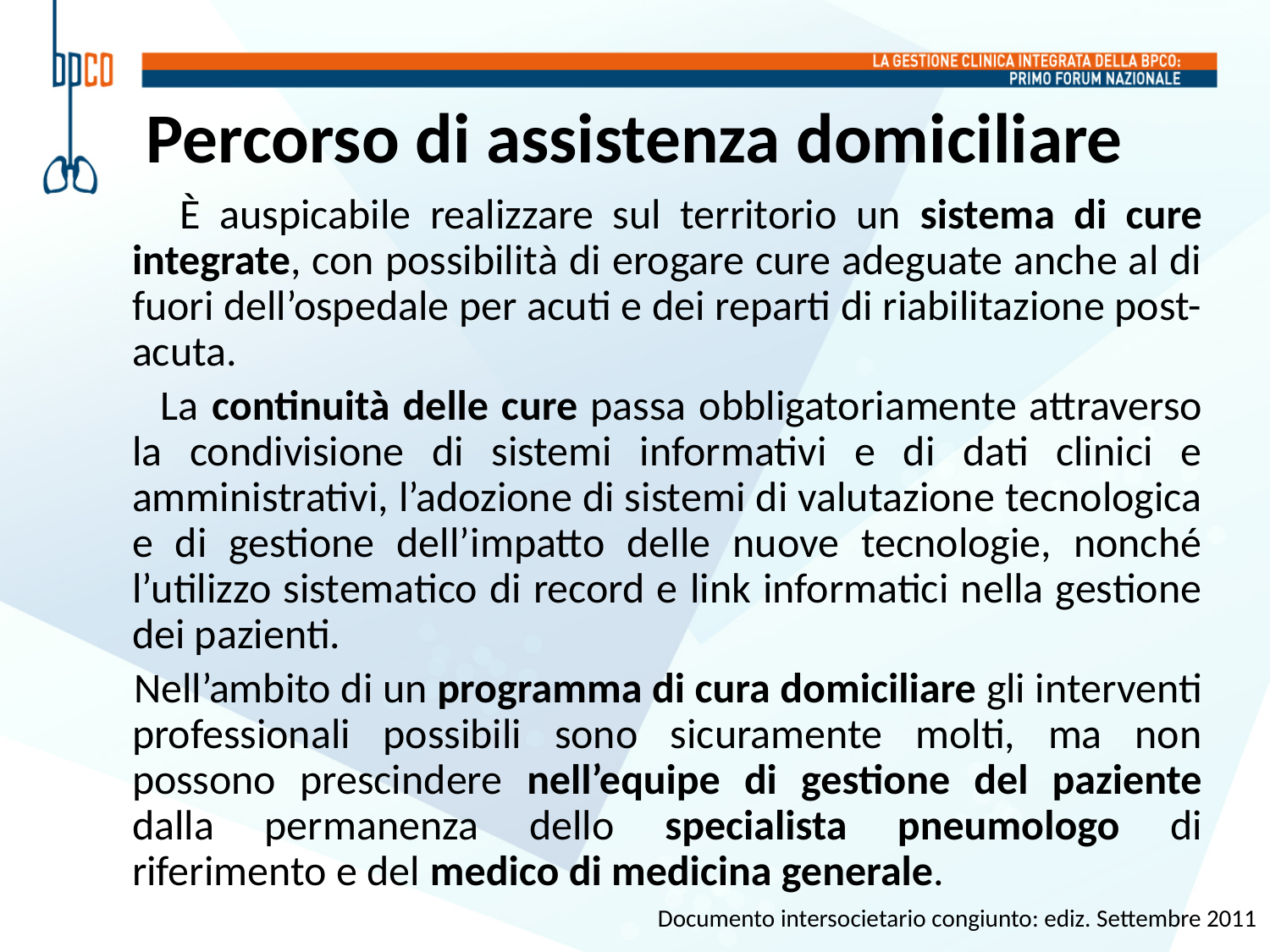

# Percorso di assistenza domiciliare
     È auspicabile realizzare sul territorio un sistema di cure integrate, con possibilità di erogare cure adeguate anche al di fuori dell’ospedale per acuti e dei reparti di riabilitazione post-acuta.
      La continuità delle cure passa obbligatoriamente attraverso la condivisione di sistemi informativi e di dati clinici e amministrativi, l’adozione di sistemi di valutazione tecnologica e di gestione dell’impatto delle nuove tecnologie, nonché l’utilizzo sistematico di record e link informatici nella gestione dei pazienti.
     Nell’ambito di un programma di cura domiciliare gli interventi professionali possibili sono sicuramente molti, ma non possono prescindere nell’equipe di gestione del paziente dalla permanenza dello specialista pneumologo di riferimento e del medico di medicina generale.
    Documento intersocietario congiunto: ediz. Settembre 2011